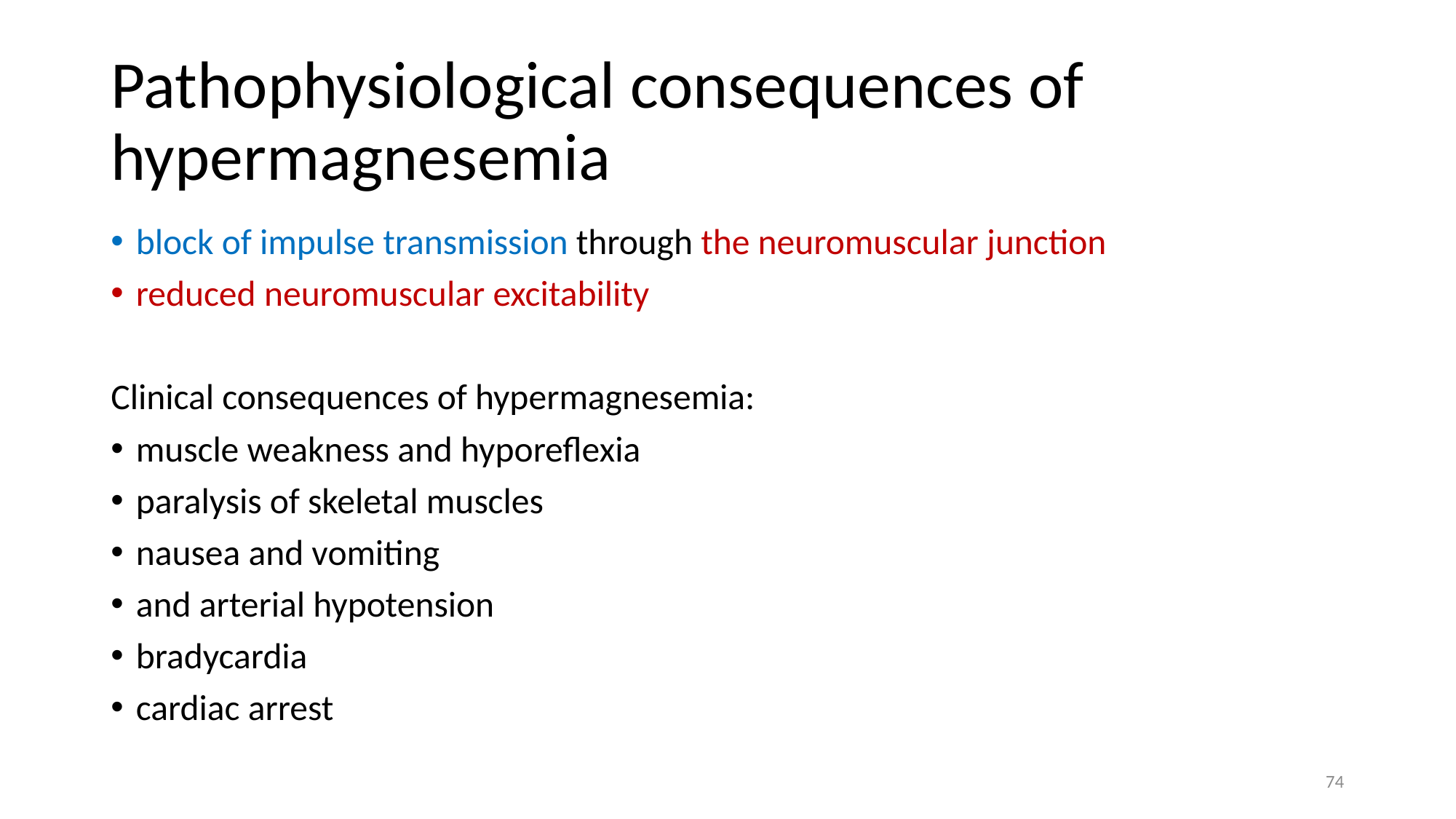

# Pathophysiological consequences of hypermagnesemia
block of impulse transmission through the neuromuscular junction
reduced neuromuscular excitability

Clinical consequences of hypermagnesemia:
muscle weakness and hyporeflexia
paralysis of skeletal muscles
nausea and vomiting
and arterial hypotension
bradycardia
cardiac arrest

74